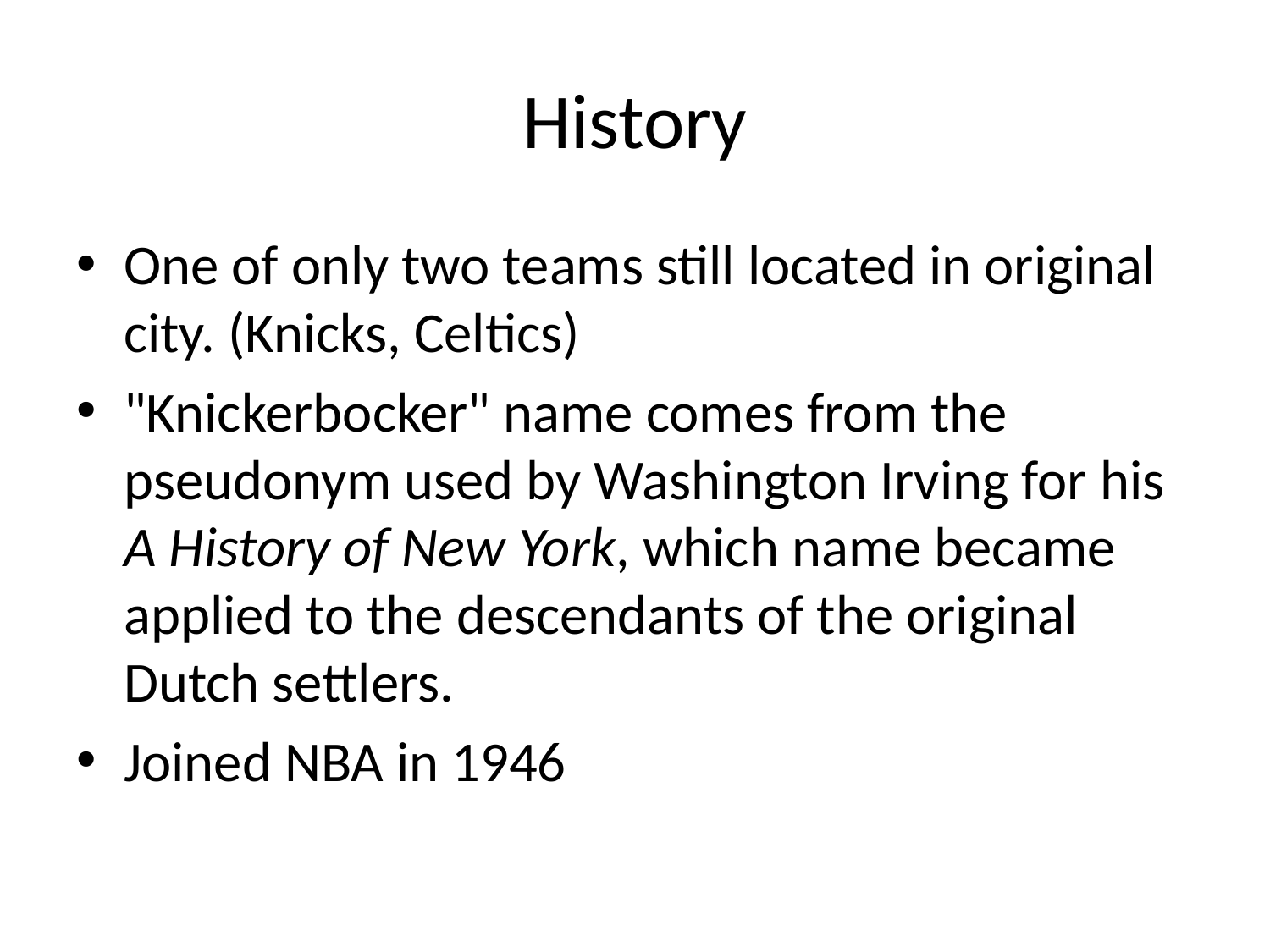

# History
One of only two teams still located in original city. (Knicks, Celtics)
"Knickerbocker" name comes from the pseudonym used by Washington Irving for his A History of New York, which name became applied to the descendants of the original Dutch settlers.
Joined NBA in 1946